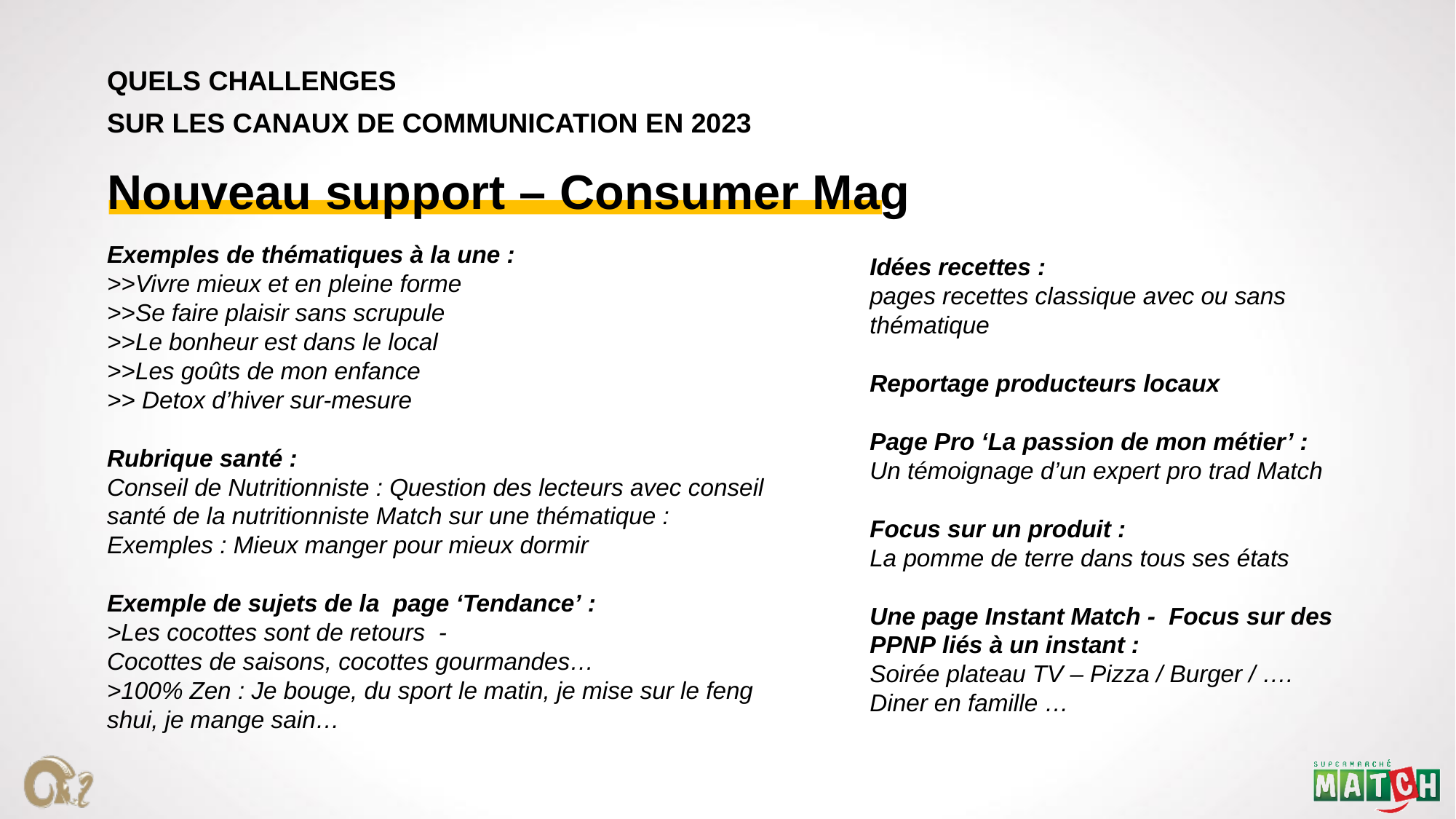

Nouveau support – Consumer Mag

QUELS CHALLENGES
SUR LES CANAUX DE COMMUNICATION EN 2023

Exemples de thématiques à la une :
>>Vivre mieux et en pleine forme
>>Se faire plaisir sans scrupule
>>Le bonheur est dans le local
>>Les goûts de mon enfance
>> Detox d’hiver sur-mesure

Rubrique santé :
Conseil de Nutritionniste : Question des lecteurs avec conseil santé de la nutritionniste Match sur une thématique :
Exemples : Mieux manger pour mieux dormir

Exemple de sujets de la  page ‘Tendance’ :
>Les cocottes sont de retours  -
Cocottes de saisons, cocottes gourmandes…
>100% Zen : Je bouge, du sport le matin, je mise sur le feng shui, je mange sain…
Idées recettes :
pages recettes classique avec ou sans thématique

Reportage producteurs locaux

Page Pro ‘La passion de mon métier’ :
Un témoignage d’un expert pro trad Match

Focus sur un produit :
La pomme de terre dans tous ses états

Une page Instant Match -  Focus sur des PPNP liés à un instant :
Soirée plateau TV – Pizza / Burger / ….
Diner en famille …